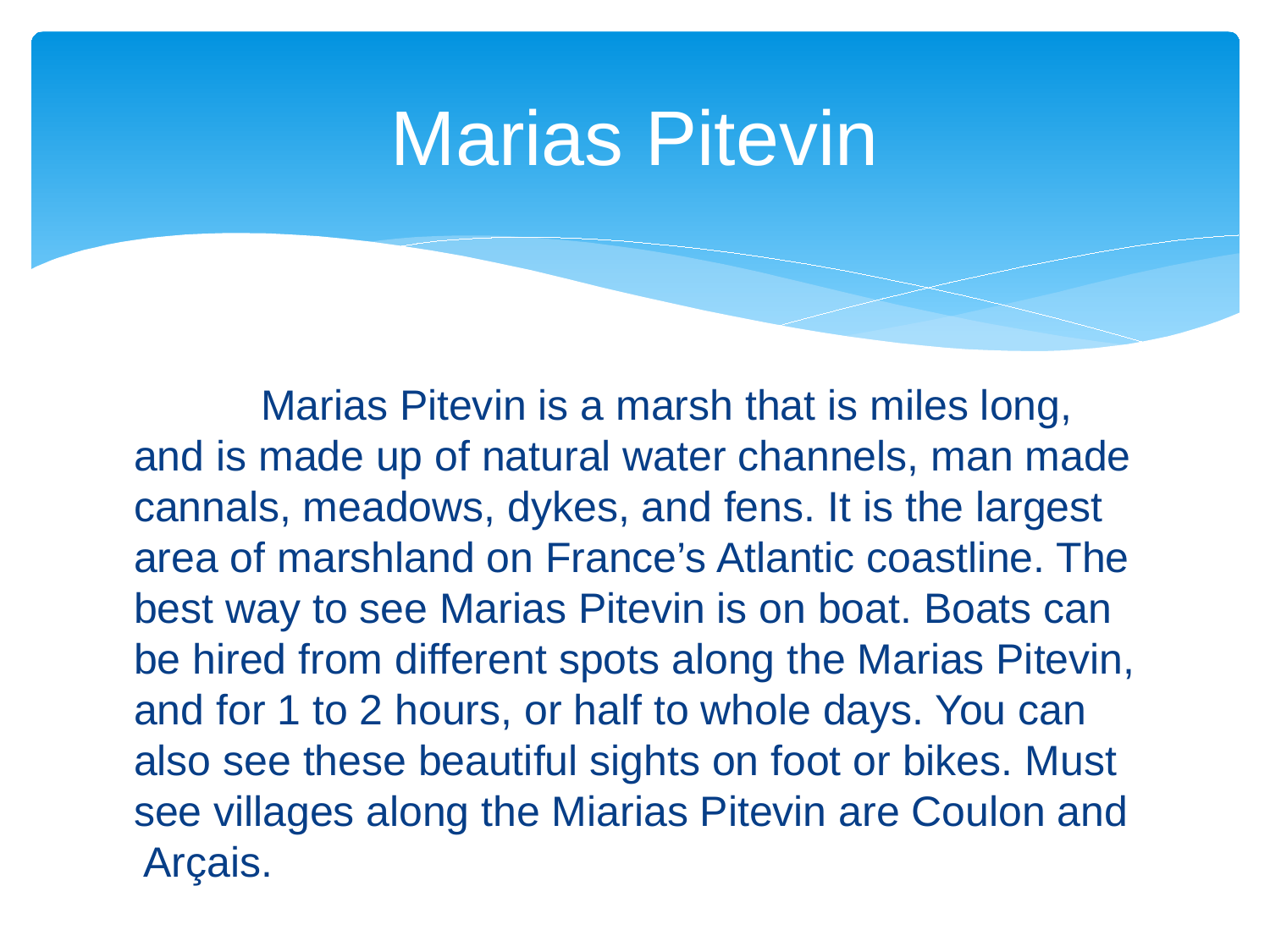

# Marias Pitevin
	Marias Pitevin is a marsh that is miles long, and is made up of natural water channels, man made cannals, meadows, dykes, and fens. It is the largest area of marshland on France’s Atlantic coastline. The best way to see Marias Pitevin is on boat. Boats can be hired from different spots along the Marias Pitevin, and for 1 to 2 hours, or half to whole days. You can also see these beautiful sights on foot or bikes. Must see villages along the Miarias Pitevin are Coulon and  Arçais.